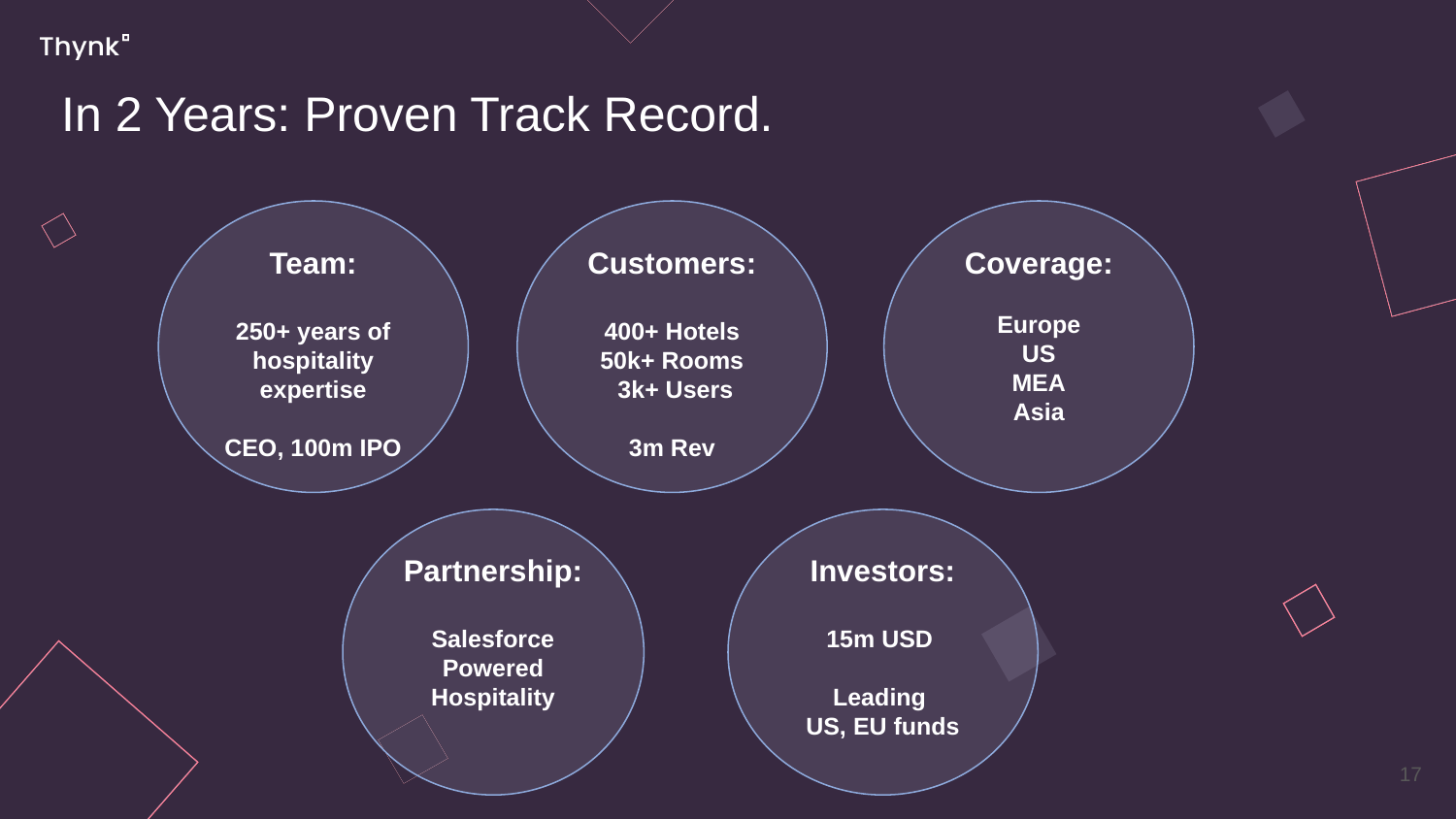

In 2 Years: Proven Track Record.

Team:
250+ years of hospitality expertise
CEO, 100m IPO
Customers:
400+ Hotels
50k+ Rooms
 3k+ Users

3m Rev

Coverage:

Europe
US
MEA
Asia
Partnership:

Salesforce
Powered
Hospitality

Investors:

15m USD

Leading
US, EU funds
17